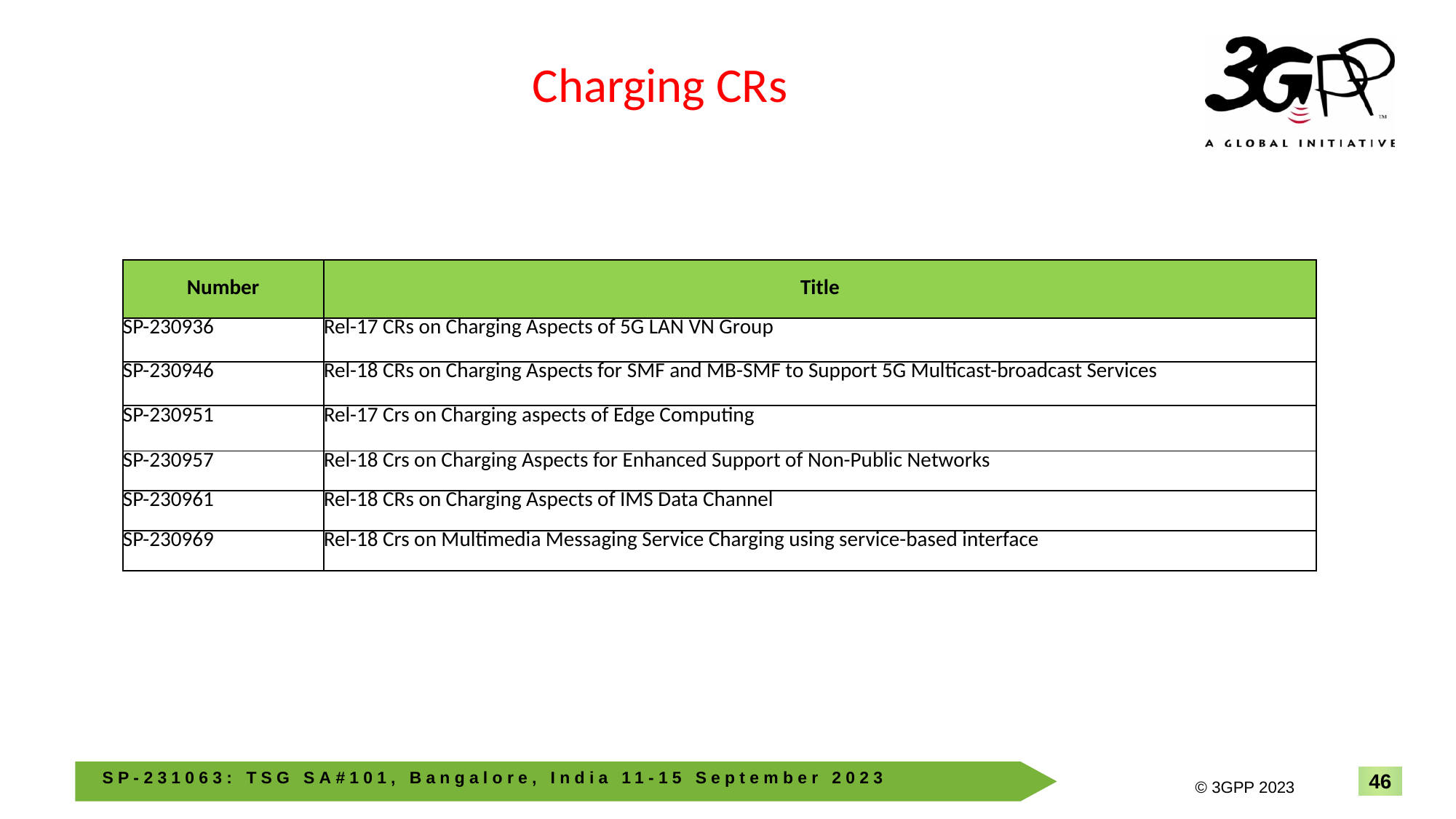

Charging CRs

| Number | Title |
| --- | --- |
| SP-230936 | Rel-17 CRs on Charging Aspects of 5G LAN VN Group |
| SP-230946 | Rel-18 CRs on Charging Aspects for SMF and MB-SMF to Support 5G Multicast-broadcast Services |
| SP-230951 | Rel-17 Crs on Charging aspects of Edge Computing |
| SP-230957 | Rel-18 Crs on Charging Aspects for Enhanced Support of Non-Public Networks |
| SP-230961 | Rel-18 CRs on Charging Aspects of IMS Data Channel |
| SP-230969 | Rel-18 Crs on Multimedia Messaging Service Charging using service-based interface |